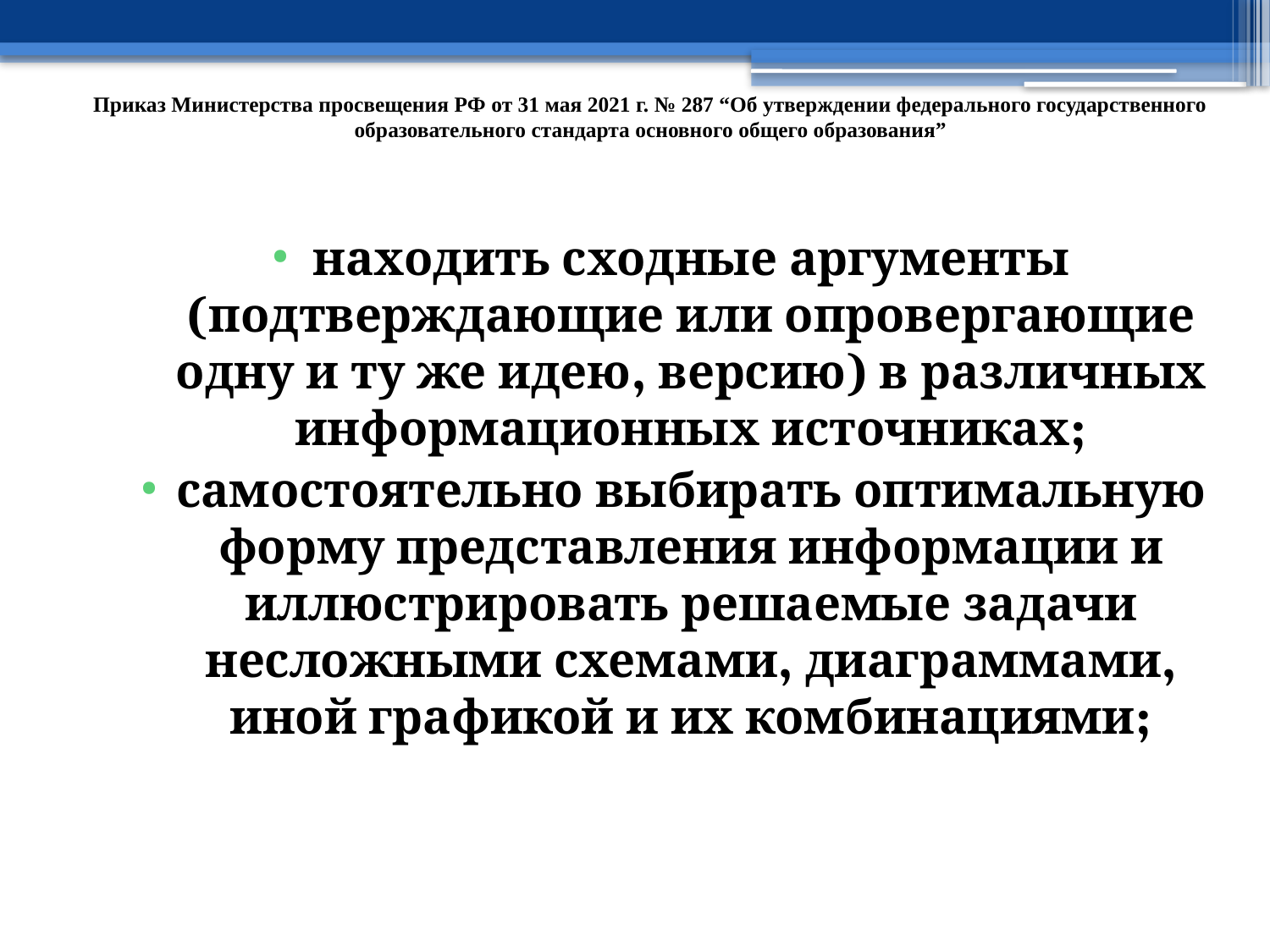

# Приказ Министерства просвещения РФ от 31 мая 2021 г. № 287 “Об утверждении федерального государственного образовательного стандарта основного общего образования”
находить сходные аргументы (подтверждающие или опровергающие одну и ту же идею, версию) в различных информационных источниках;
самостоятельно выбирать оптимальную форму представления информации и иллюстрировать решаемые задачи несложными схемами, диаграммами, иной графикой и их комбинациями;